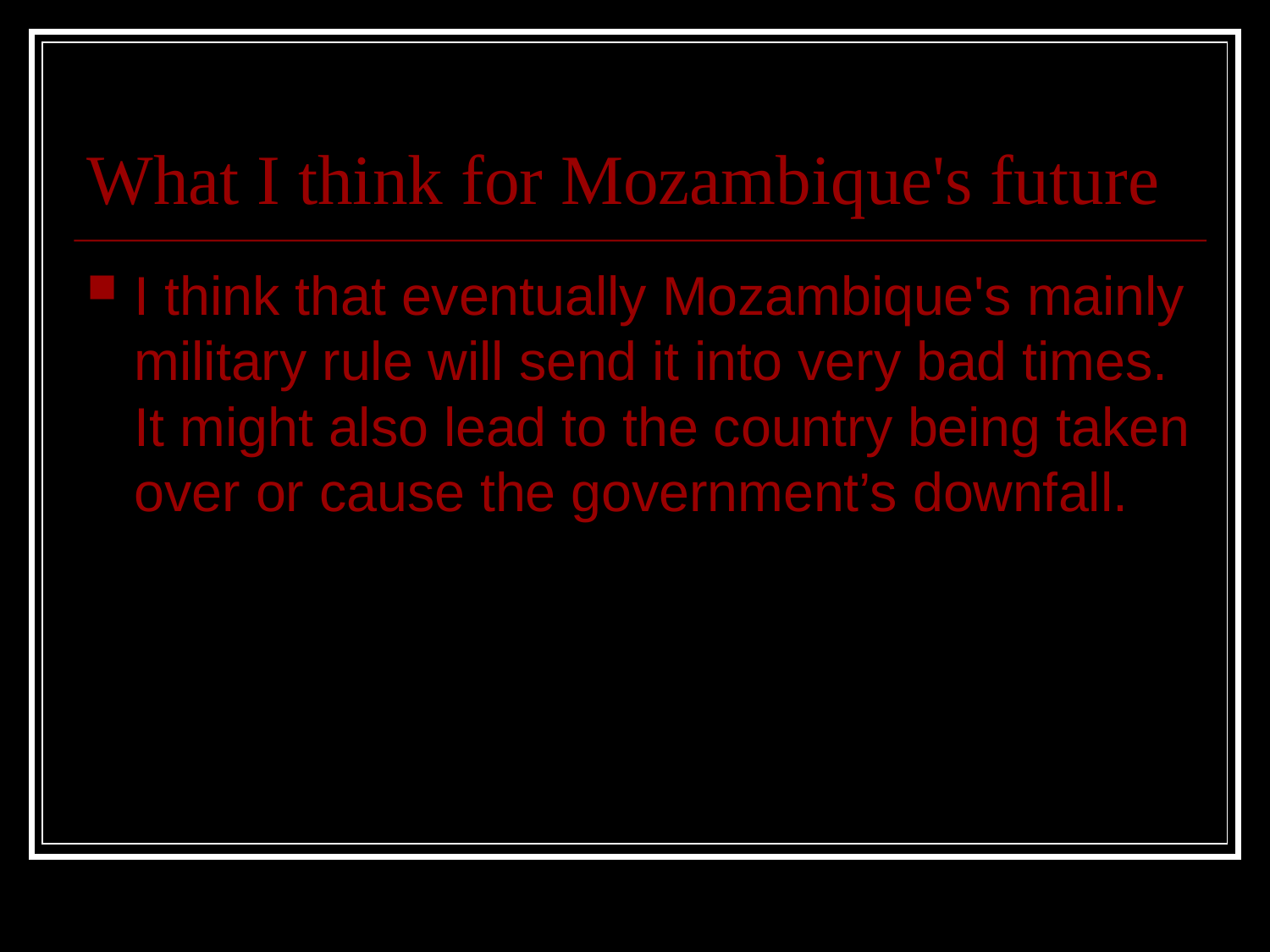

# What I think for Mozambique's future
I think that eventually Mozambique's mainly military rule will send it into very bad times. It might also lead to the country being taken over or cause the government’s downfall.